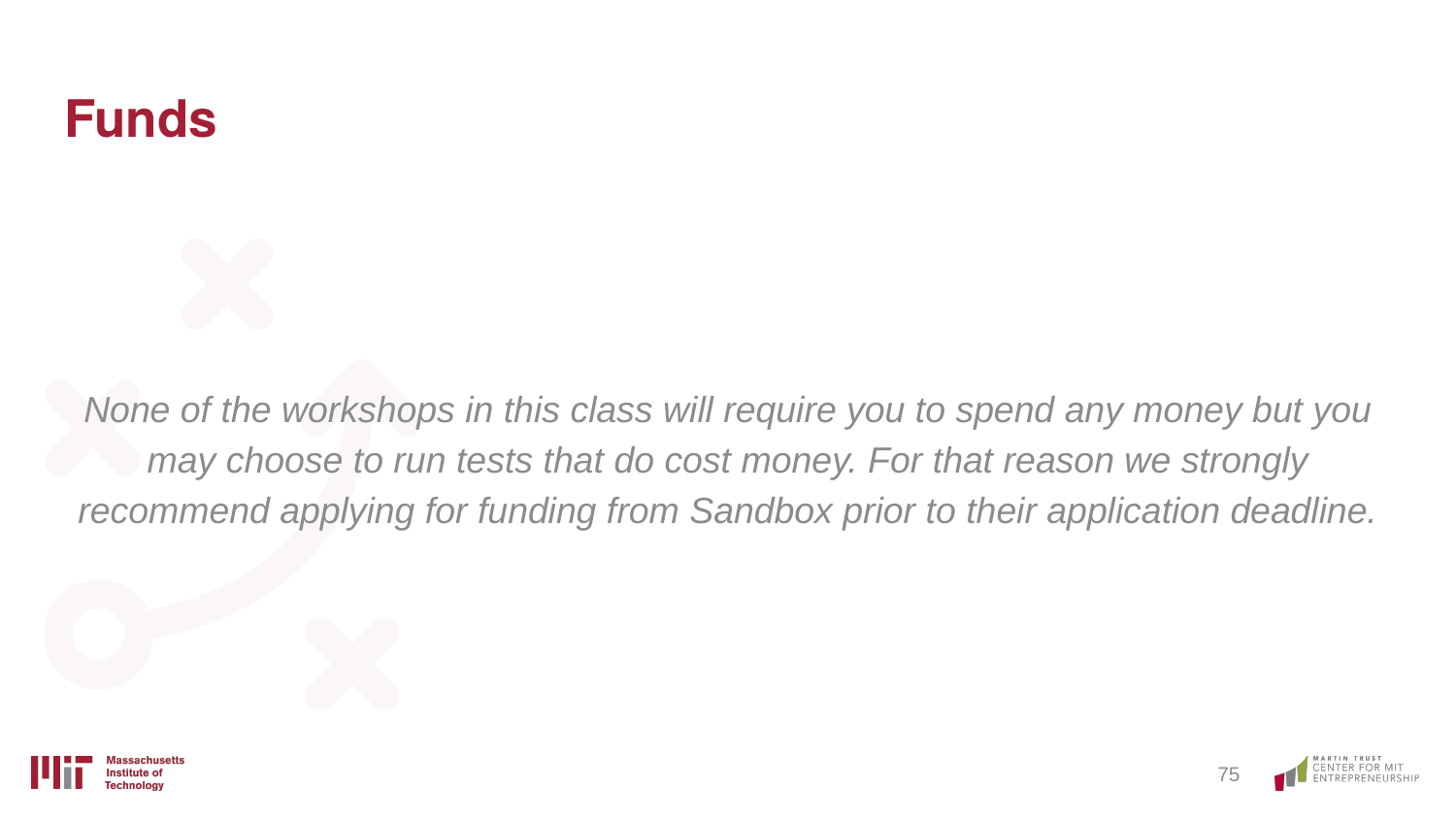

# Funds
None of the workshops in this class will require you to spend any money but you may choose to run tests that do cost money. For that reason we strongly recommend applying for funding from Sandbox prior to their application deadline.
75